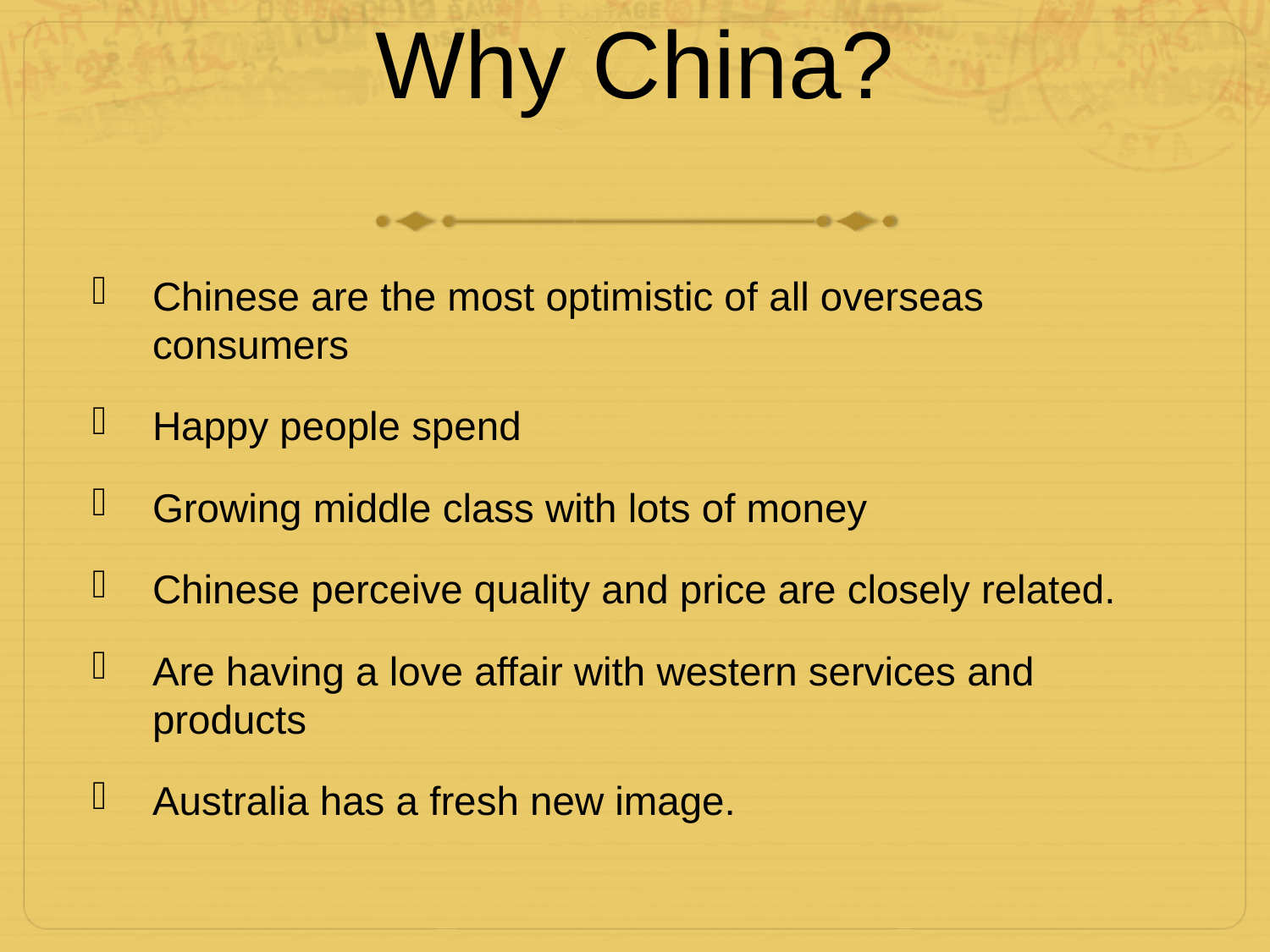

# Why China?
Chinese are the most optimistic of all overseas consumers
Happy people spend
Growing middle class with lots of money
Chinese perceive quality and price are closely related.
Are having a love affair with western services and products
Australia has a fresh new image.